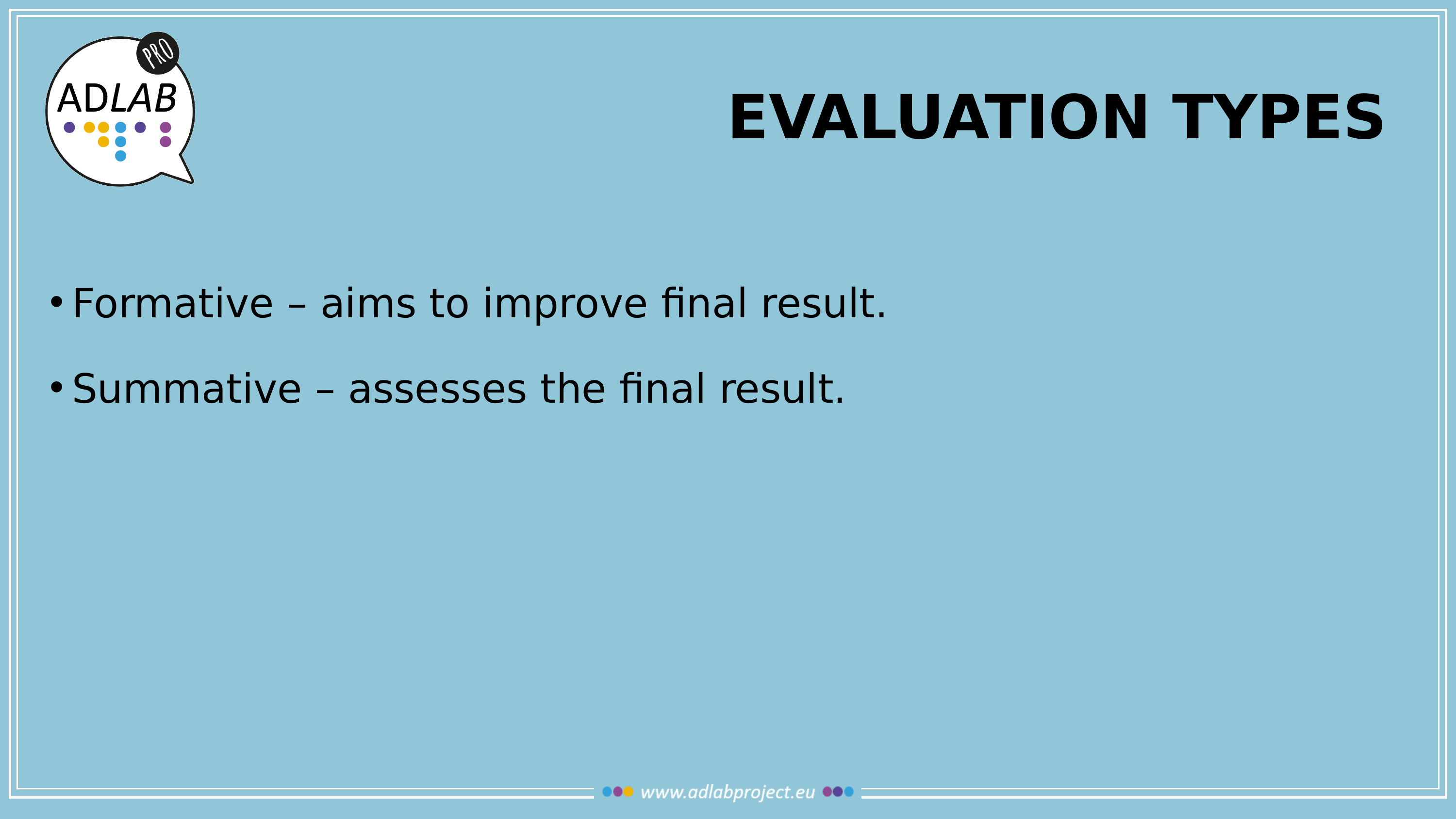

# Evaluation types
Formative – aims to improve final result.
Summative – assesses the final result.